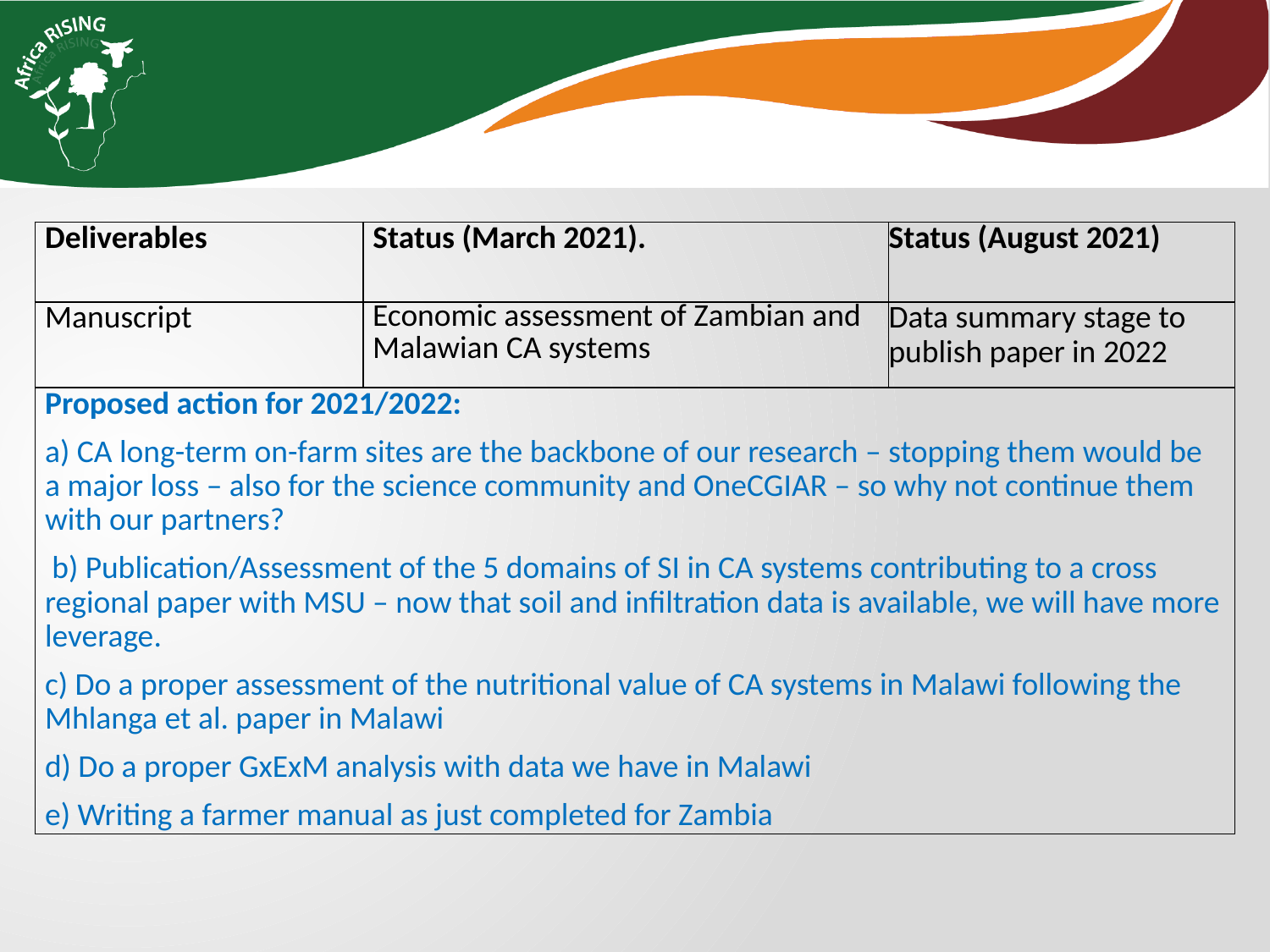

| Deliverables | Status (March 2021). | Status (August 2021) |
| --- | --- | --- |
| Manuscript | Economic assessment of Zambian and Malawian CA systems | Data summary stage to publish paper in 2022 |
| Proposed action for 2021/2022: a) CA long-term on-farm sites are the backbone of our research – stopping them would be a major loss – also for the science community and OneCGIAR – so why not continue them with our partners? b) Publication/Assessment of the 5 domains of SI in CA systems contributing to a cross regional paper with MSU – now that soil and infiltration data is available, we will have more leverage. c) Do a proper assessment of the nutritional value of CA systems in Malawi following the Mhlanga et al. paper in Malawi d) Do a proper GxExM analysis with data we have in Malawi e) Writing a farmer manual as just completed for Zambia |  |  |